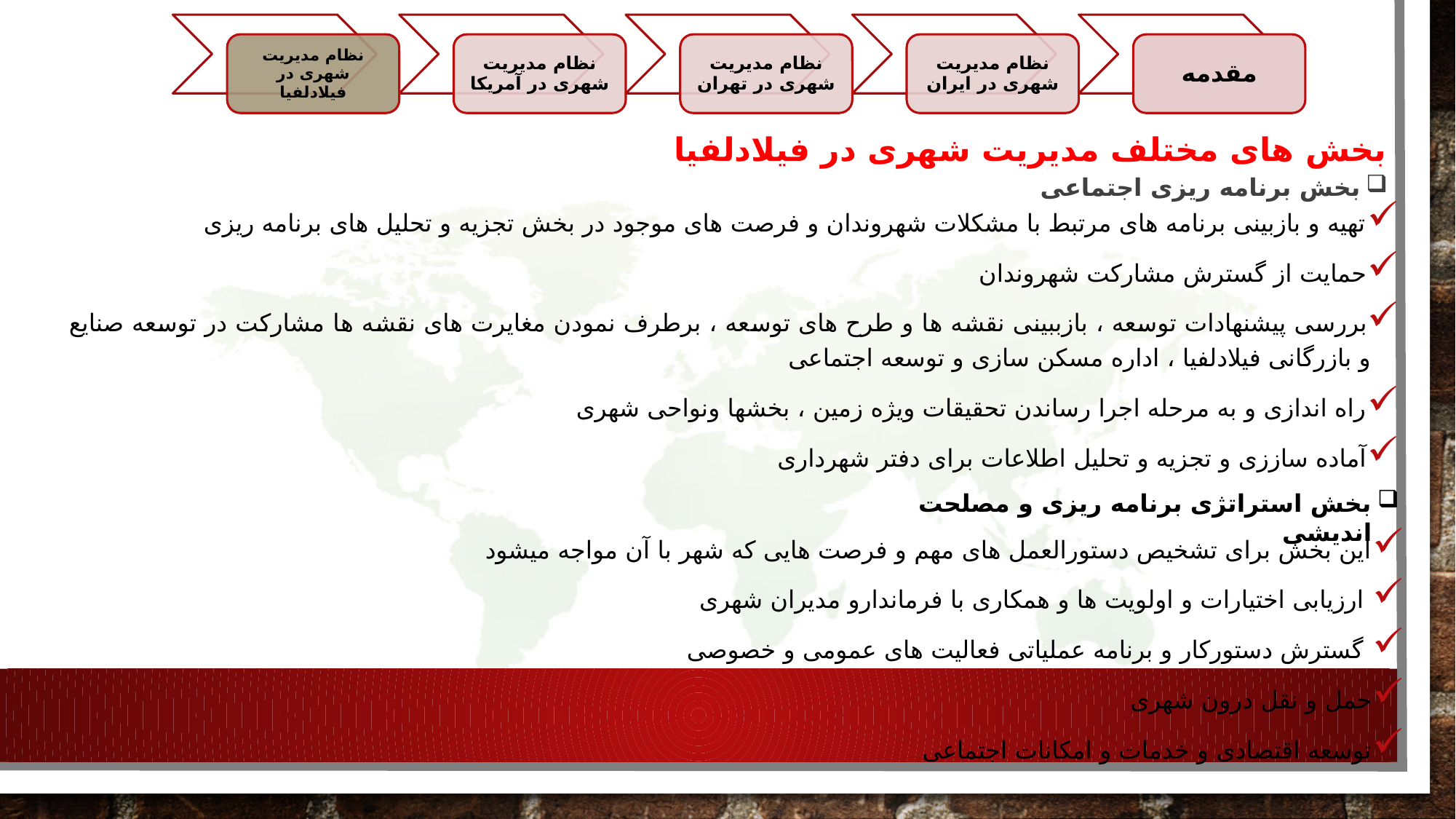

نظام مدیریت شهری در ایران
نظام مدیریت شهری در تهران
نظام مدیریت شهری در آمریکا
مقدمه
بخش های مختلف مدیریت شهری در فیلادلفیا
بخش برنامه ریزی اجتماعی
تهیه و بازبینی برنامه های مرتبط با مشکلات شهروندان و فرصت های موجود در بخش تجزیه و تحلیل های برنامه ریزی
حمایت از گسترش مشارکت شهروندان
بررسی پیشنهادات توسعه ، بازببینی نقشه ها و طرح های توسعه ، برطرف نمودن مغایرت های نقشه ها مشارکت در توسعه صنایع و بازرگانی فیلادلفیا ، اداره مسکن سازی و توسعه اجتماعی
راه اندازی و به مرحله اجرا رساندن تحقیقات ویژه زمین ، بخشها ونواحی شهری
آماده ساززی و تجزیه و تحلیل اطلاعات برای دفتر شهرداری
بخش استراتژی برنامه ریزی و مصلحت اندیشی
این بخش برای تشخیص دستورالعمل های مهم و فرصت هایی که شهر با آن مواجه میشود
 ارزیابی اختیارات و اولویت ها و همکاری با فرماندارو مدیران شهری
 گسترش دستورکار و برنامه عملیاتی فعالیت های عمومی و خصوصی
حمل و نقل درون شهری
توسعه اقتصادی و خدمات و امکانات اجتماعی